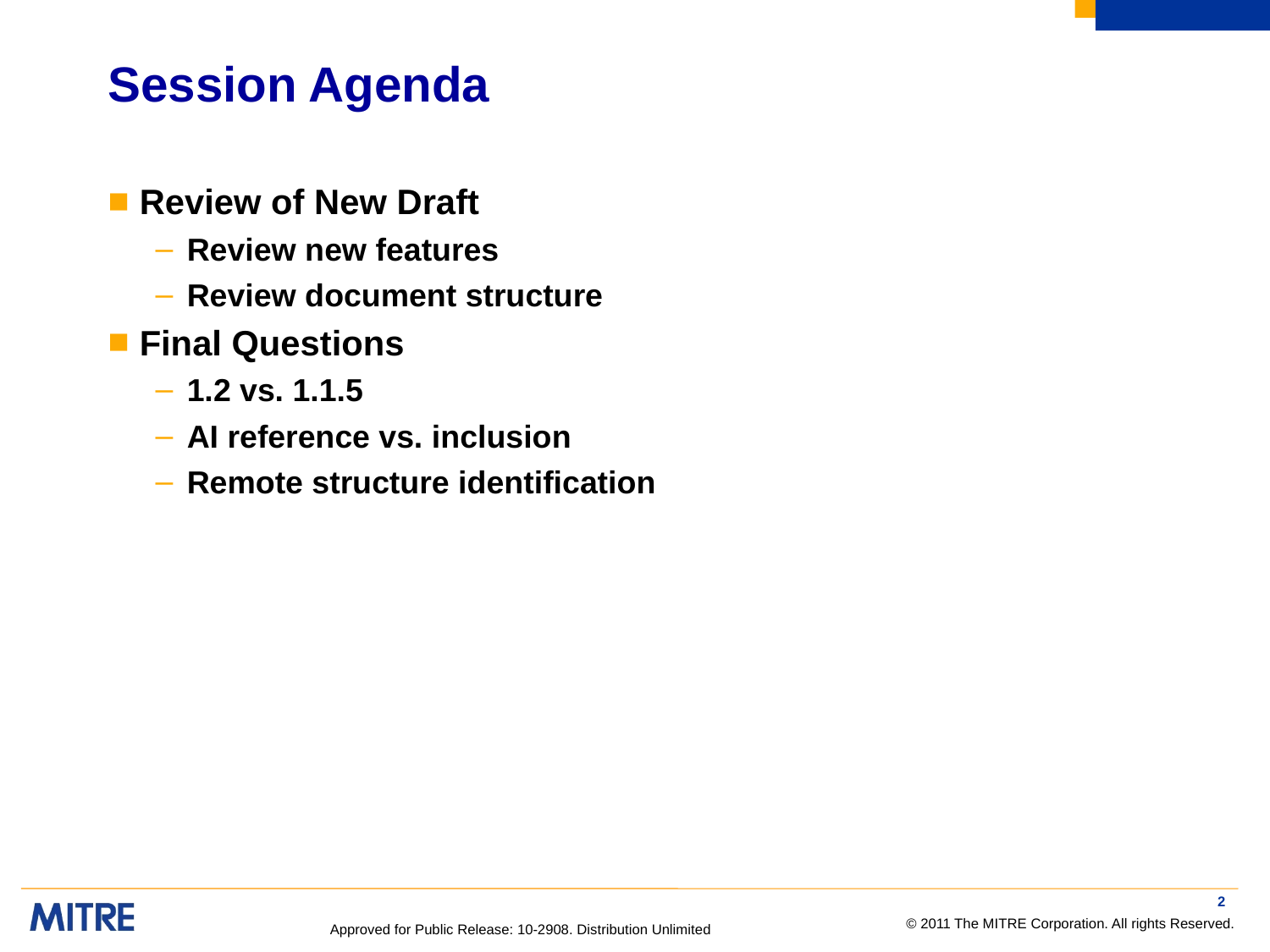

# Session Agenda
Review of New Draft
Review new features
Review document structure
Final Questions
1.2 vs. 1.1.5
AI reference vs. inclusion
Remote structure identification
2